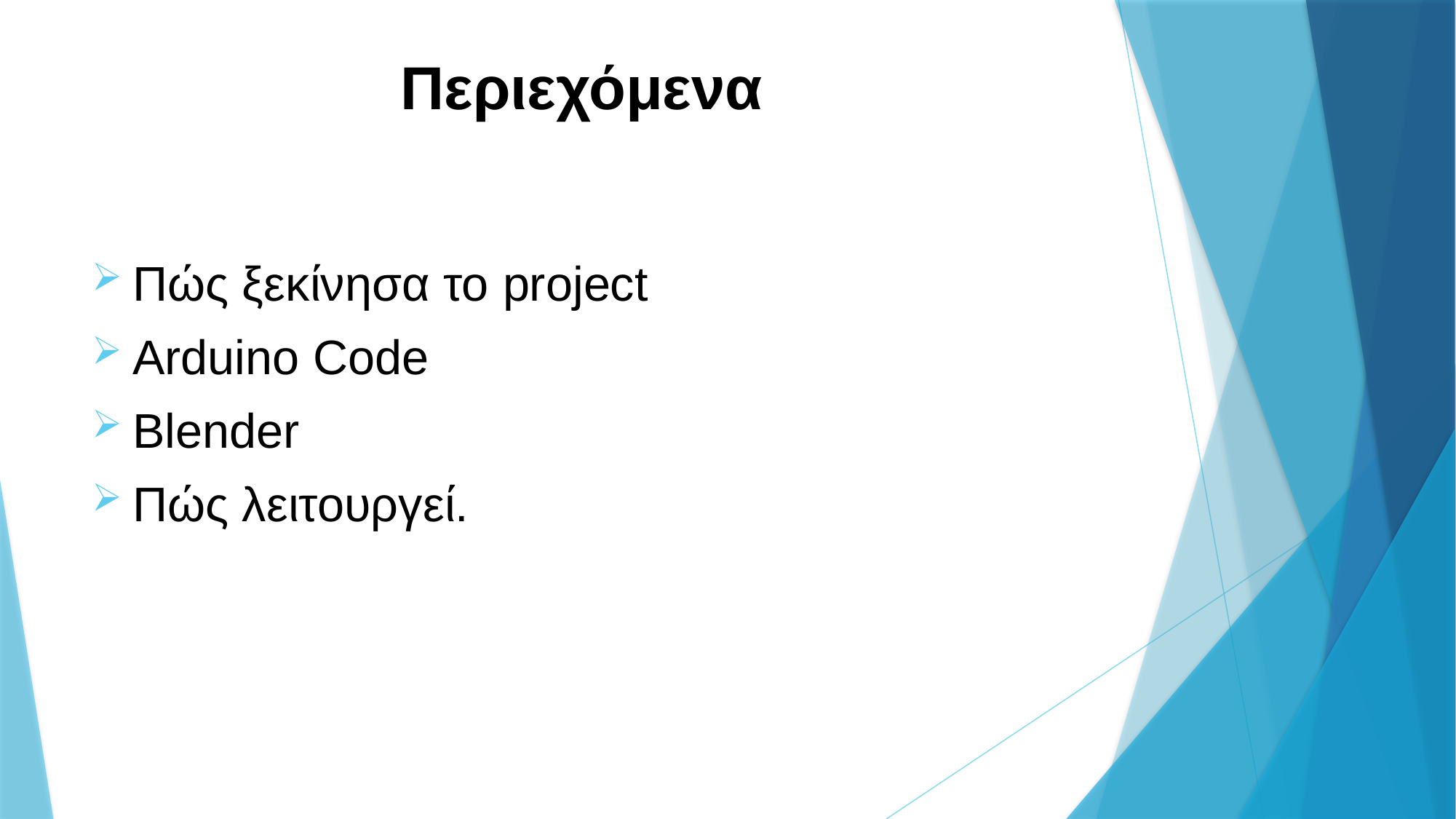

# Περιεχόμενα
Πώς ξεκίνησα το project
Arduino Code
Blender
Πώς λειτουργεί.